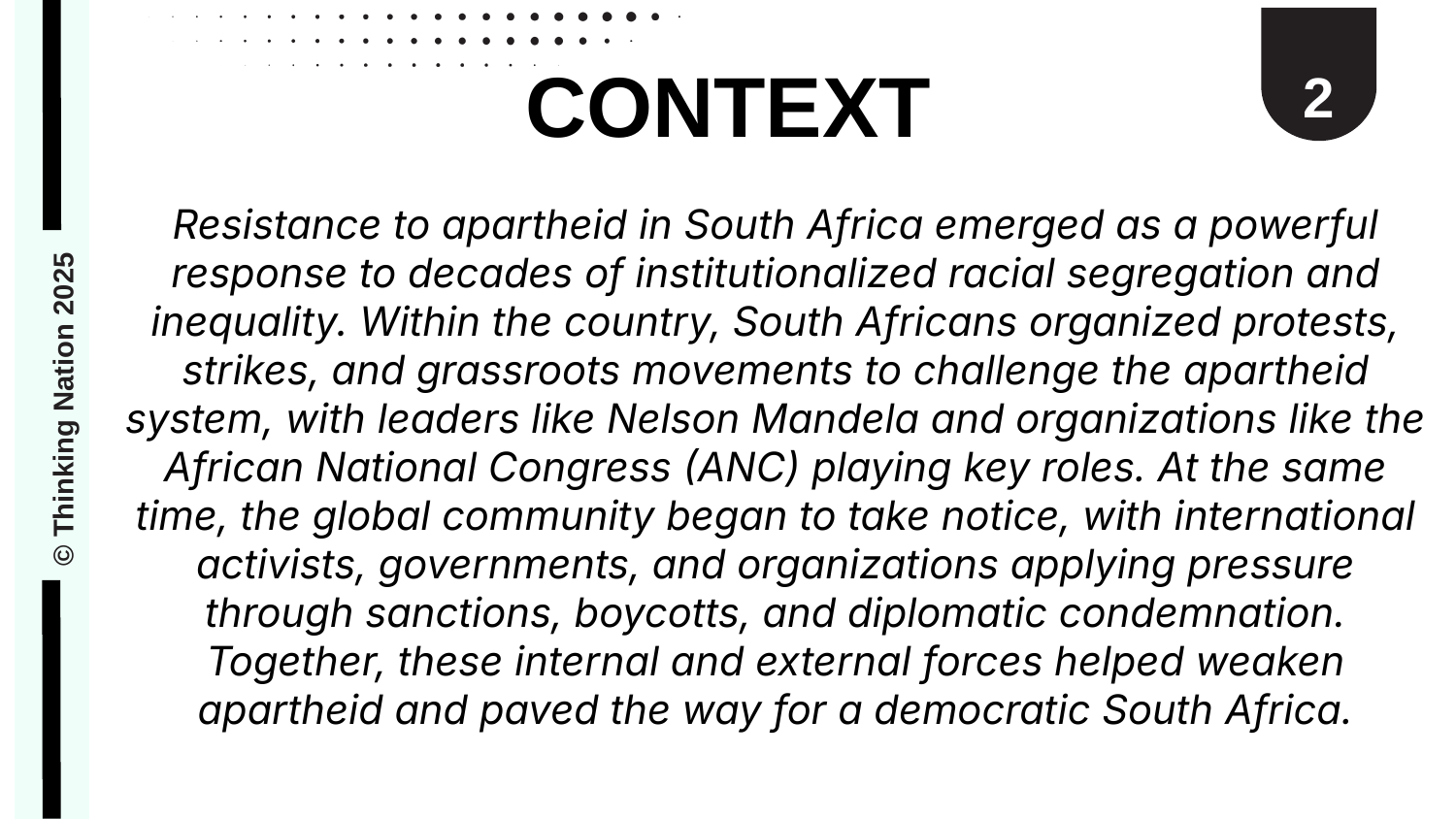

2
CONTEXT
Resistance to apartheid in South Africa emerged as a powerful response to decades of institutionalized racial segregation and inequality. Within the country, South Africans organized protests, strikes, and grassroots movements to challenge the apartheid system, with leaders like Nelson Mandela and organizations like the African National Congress (ANC) playing key roles. At the same time, the global community began to take notice, with international activists, governments, and organizations applying pressure through sanctions, boycotts, and diplomatic condemnation. Together, these internal and external forces helped weaken apartheid and paved the way for a democratic South Africa.
© Thinking Nation 2025